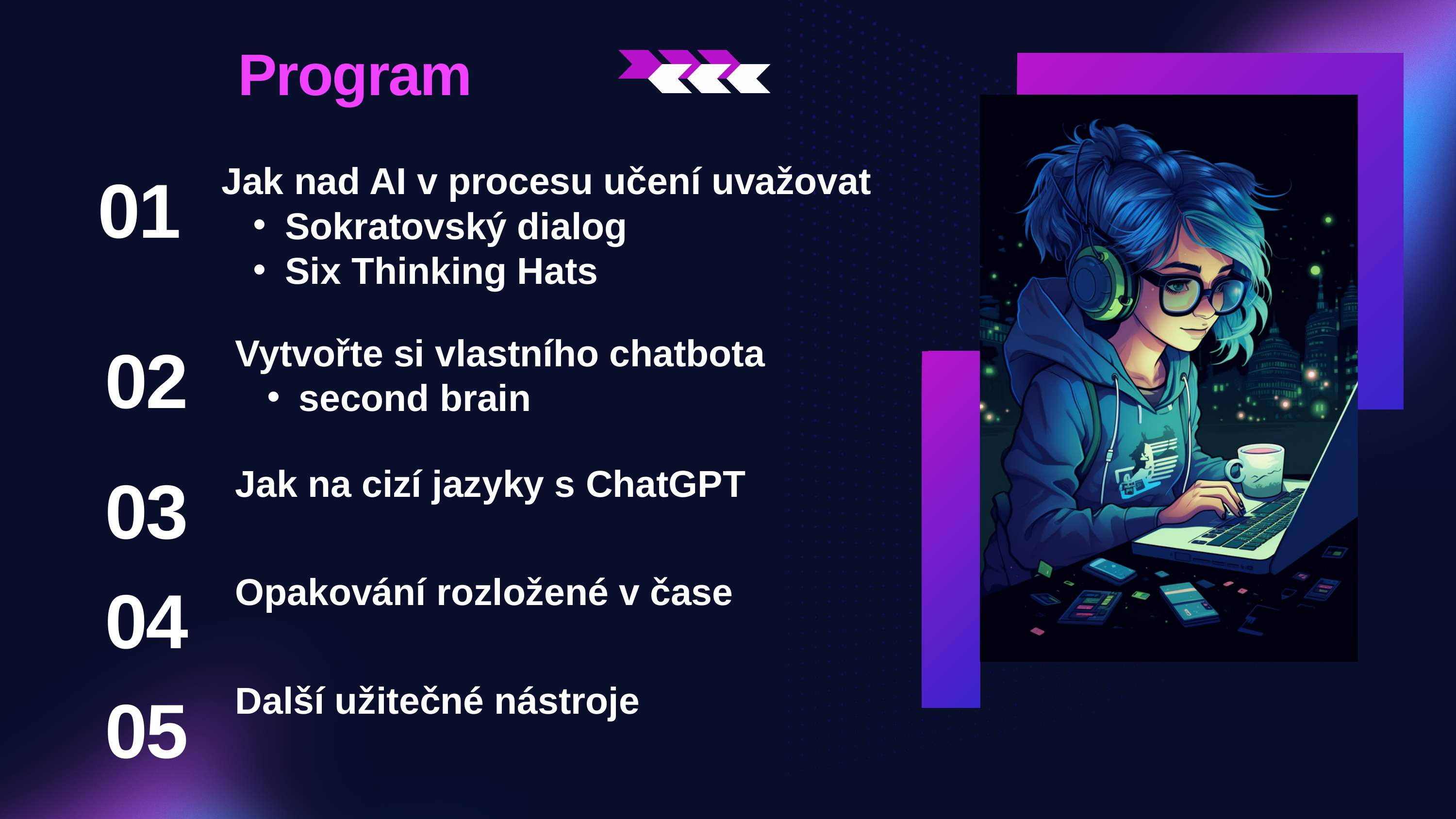

Program

Jak nad AI v procesu učení uvažovat
Sokratovský dialog
Six Thinking Hats
01
Vytvořte si vlastního chatbota
second brain
02

Jak na cizí jazyky s ChatGPT
03
Opakování rozložené v čase
04

Další užitečné nástroje
05